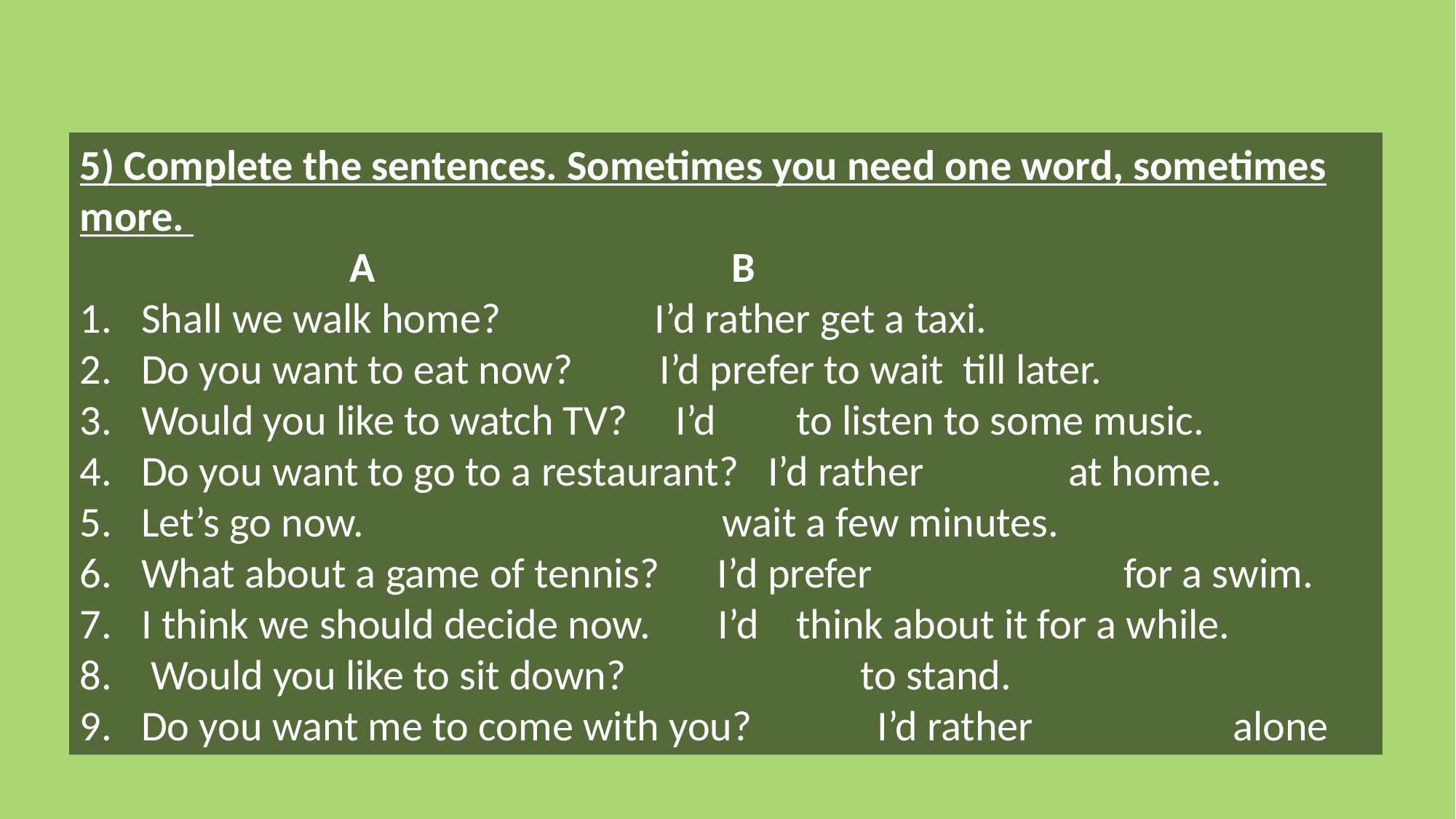

5) Complete the sentences. Sometimes you need one word, sometimes more.
                            A                                     B
Shall we walk home?                I’d rather get a taxi.
Do you want to eat now?         I’d prefer to wait  till later.
Would you like to watch TV?     I’d	to listen to some music.
Do you want to go to a restaurant?   I’d rather               at home.
Let’s go now. 		               wait a few minutes.
What about a game of tennis?      I’d prefer			for a swim.
I think we should decide now.       I’d	think about it for a while.
 Would you like to sit down? 	                  to stand.
Do you want me to come with you?             I’d rather		alone